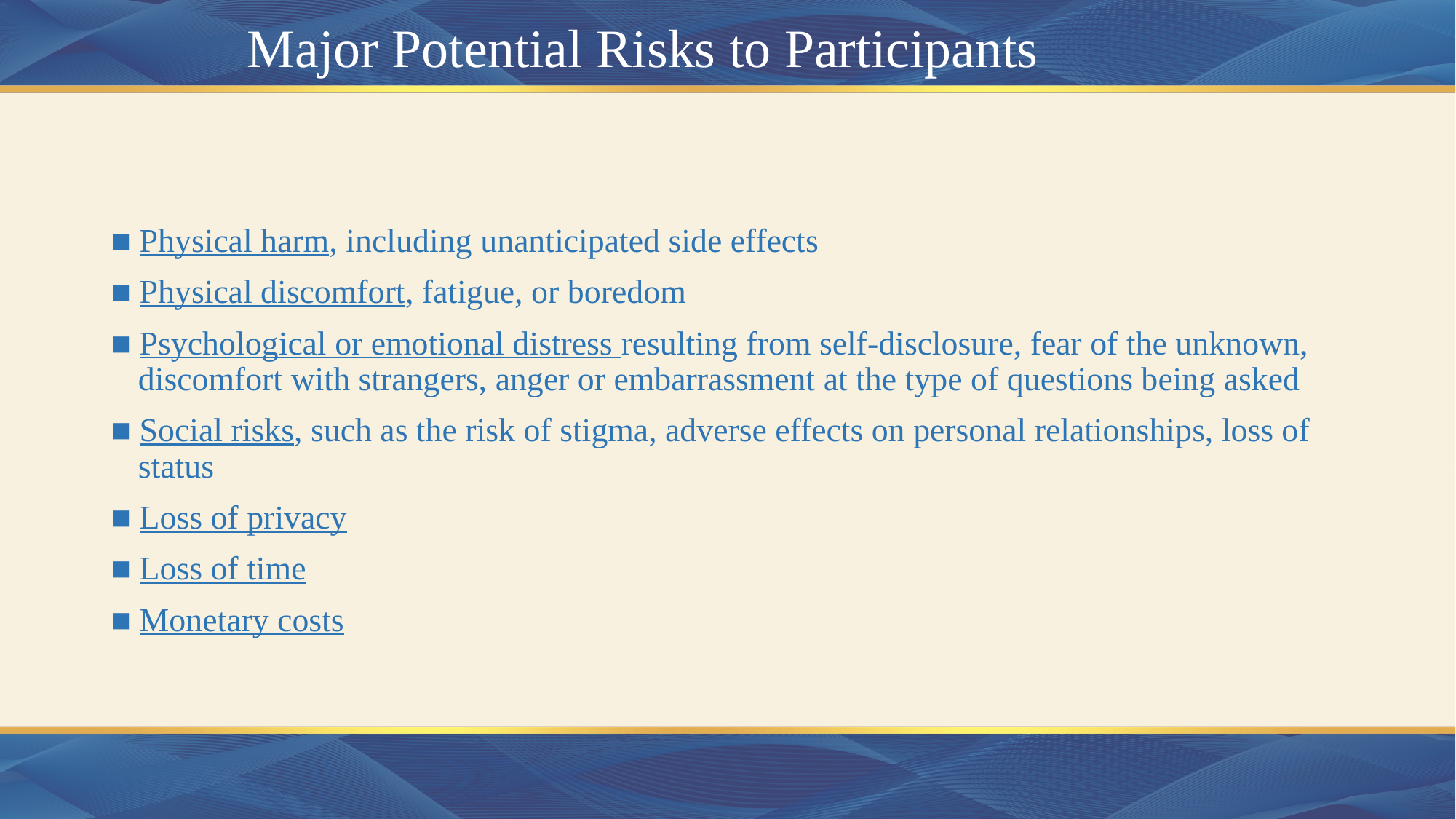

# Major Potential Risks to Participants
■ Physical harm, including unanticipated side effects
■ Physical discomfort, fatigue, or boredom
■ Psychological or emotional distress resulting from self-disclosure, fear of the unknown, discomfort with strangers, anger or embarrassment at the type of questions being asked
■ Social risks, such as the risk of stigma, adverse effects on personal relationships, loss of status
■ Loss of privacy
■ Loss of time
■ Monetary costs